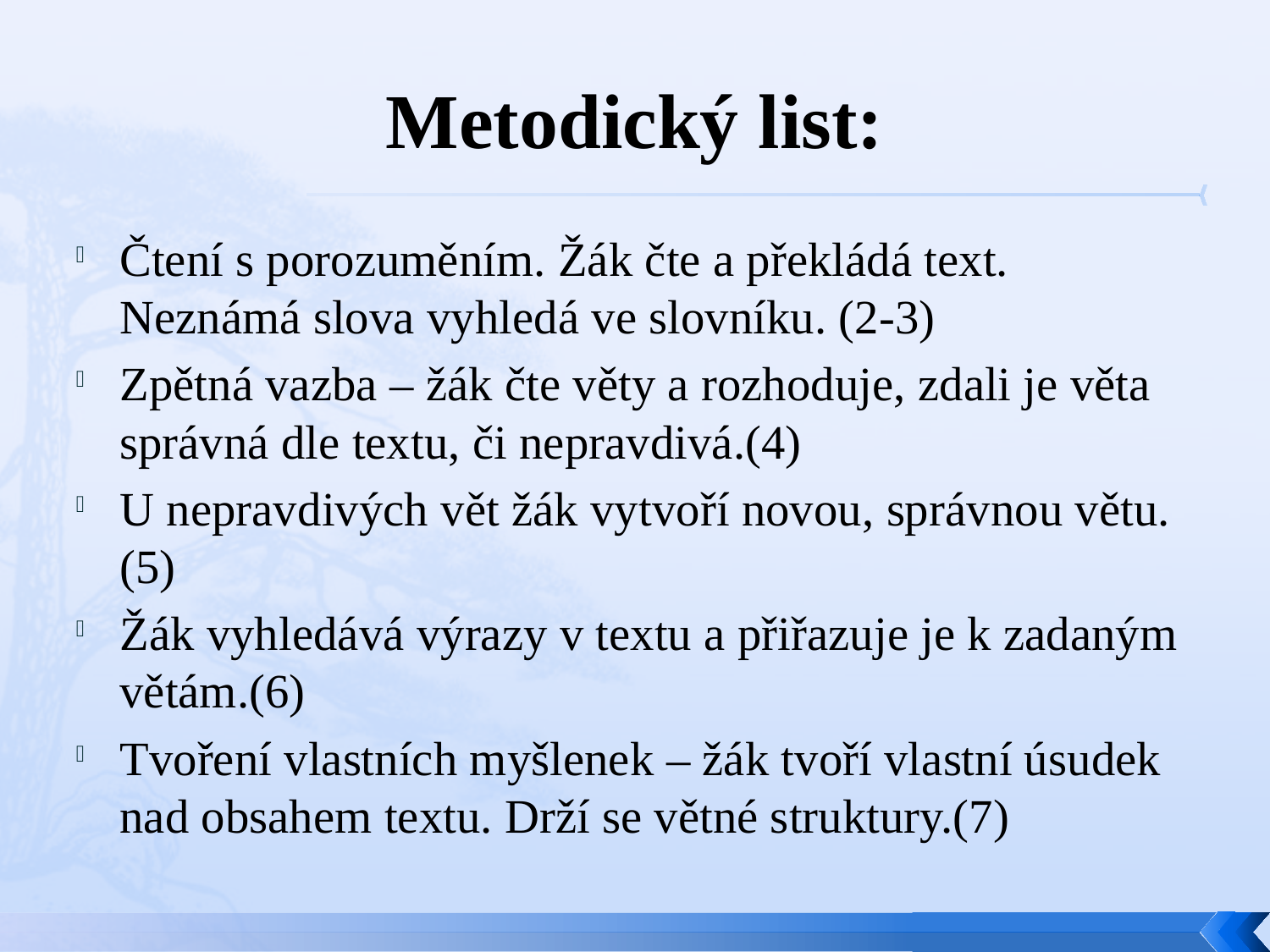

# Metodický list:
Čtení s porozuměním. Žák čte a překládá text. Neznámá slova vyhledá ve slovníku. (2-3)
Zpětná vazba – žák čte věty a rozhoduje, zdali je věta správná dle textu, či nepravdivá.(4)
U nepravdivých vět žák vytvoří novou, správnou větu.(5)
Žák vyhledává výrazy v textu a přiřazuje je k zadaným větám.(6)
Tvoření vlastních myšlenek – žák tvoří vlastní úsudek nad obsahem textu. Drží se větné struktury.(7)